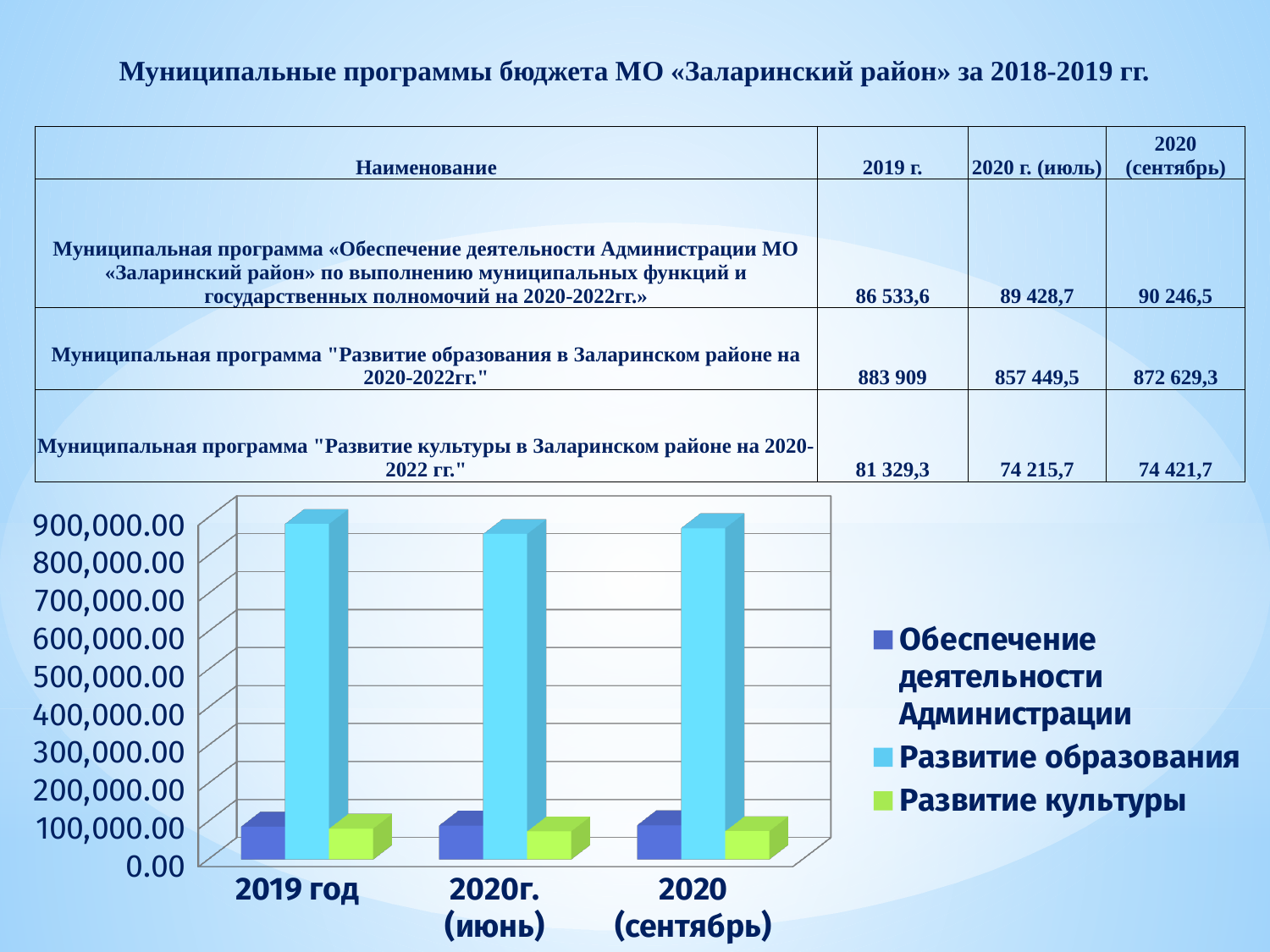

# Муниципальные программы бюджета МО «Заларинский район» за 2018-2019 гг.
| Наименование | 2019 г. | 2020 г. (июль) | 2020 (сентябрь) |
| --- | --- | --- | --- |
| Муниципальная программа «Обеспечение деятельности Администрации МО «Заларинский район» по выполнению муниципальных функций и государственных полномочий на 2020-2022гг.» | 86 533,6 | 89 428,7 | 90 246,5 |
| Муниципальная программа "Развитие образования в Заларинском районе на 2020-2022гг." | 883 909 | 857 449,5 | 872 629,3 |
| Муниципальная программа "Развитие культуры в Заларинском районе на 2020-2022 гг." | 81 329,3 | 74 215,7 | 74 421,7 |

[unsupported chart]